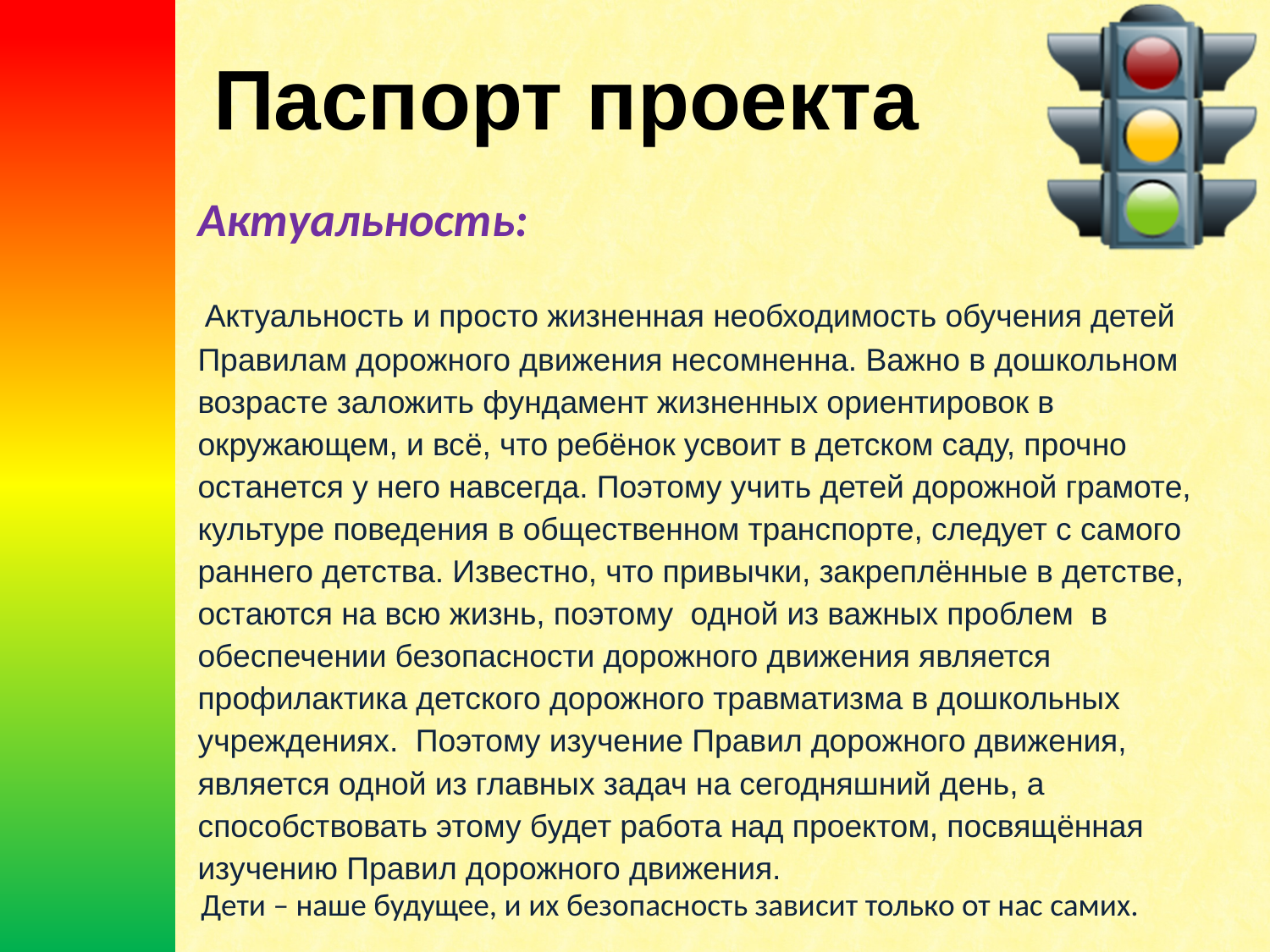

# Паспорт проекта

Актуальность:

 Актуальность и просто жизненная необходимость обучения детей Правилам дорожного движения несомненна. Важно в дошкольном возрасте заложить фундамент жизненных ориентировок в окружающем, и всё, что ребёнок усвоит в детском саду, прочно останется у него навсегда. Поэтому учить детей дорожной грамоте, культуре поведения в общественном транспорте, следует с самого раннего детства. Известно, что привычки, закреплённые в детстве, остаются на всю жизнь, поэтому  одной из важных проблем  в обеспечении безопасности дорожного движения является профилактика детского дорожного травматизма в дошкольных учреждениях.  Поэтому изучение Правил дорожного движения, является одной из главных задач на сегодняшний день, а способствовать этому будет работа над проектом, посвящённая изучению Правил дорожного движения.
 Дети – наше будущее, и их безопасность зависит только от нас самих.